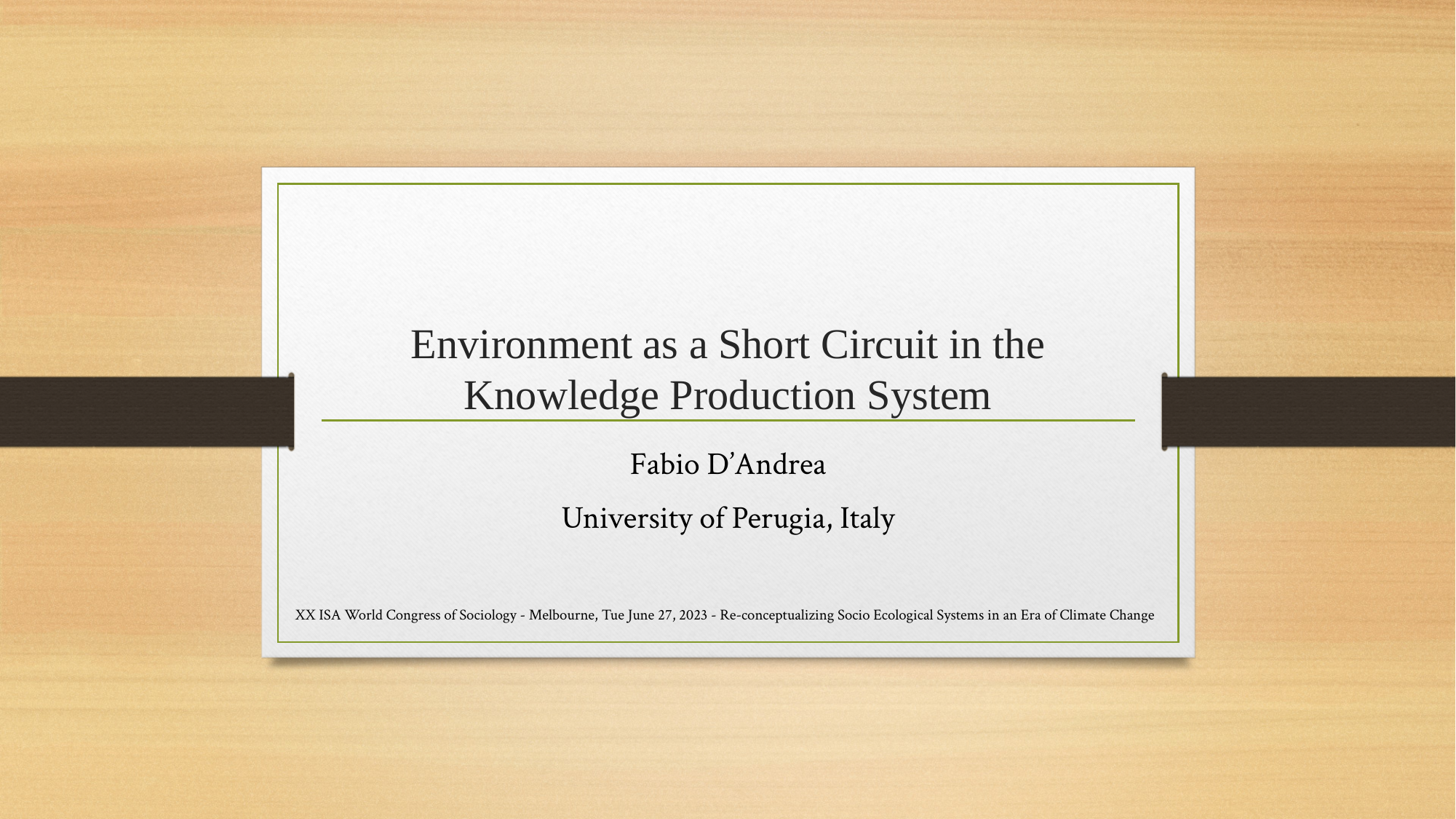

# Environment as a Short Circuit in the Knowledge Production System
Fabio D’Andrea
University of Perugia, Italy
XX ISA World Congress of Sociology - Melbourne, Tue June 27, 2023 - Re-conceptualizing Socio Ecological Systems in an Era of Climate Change